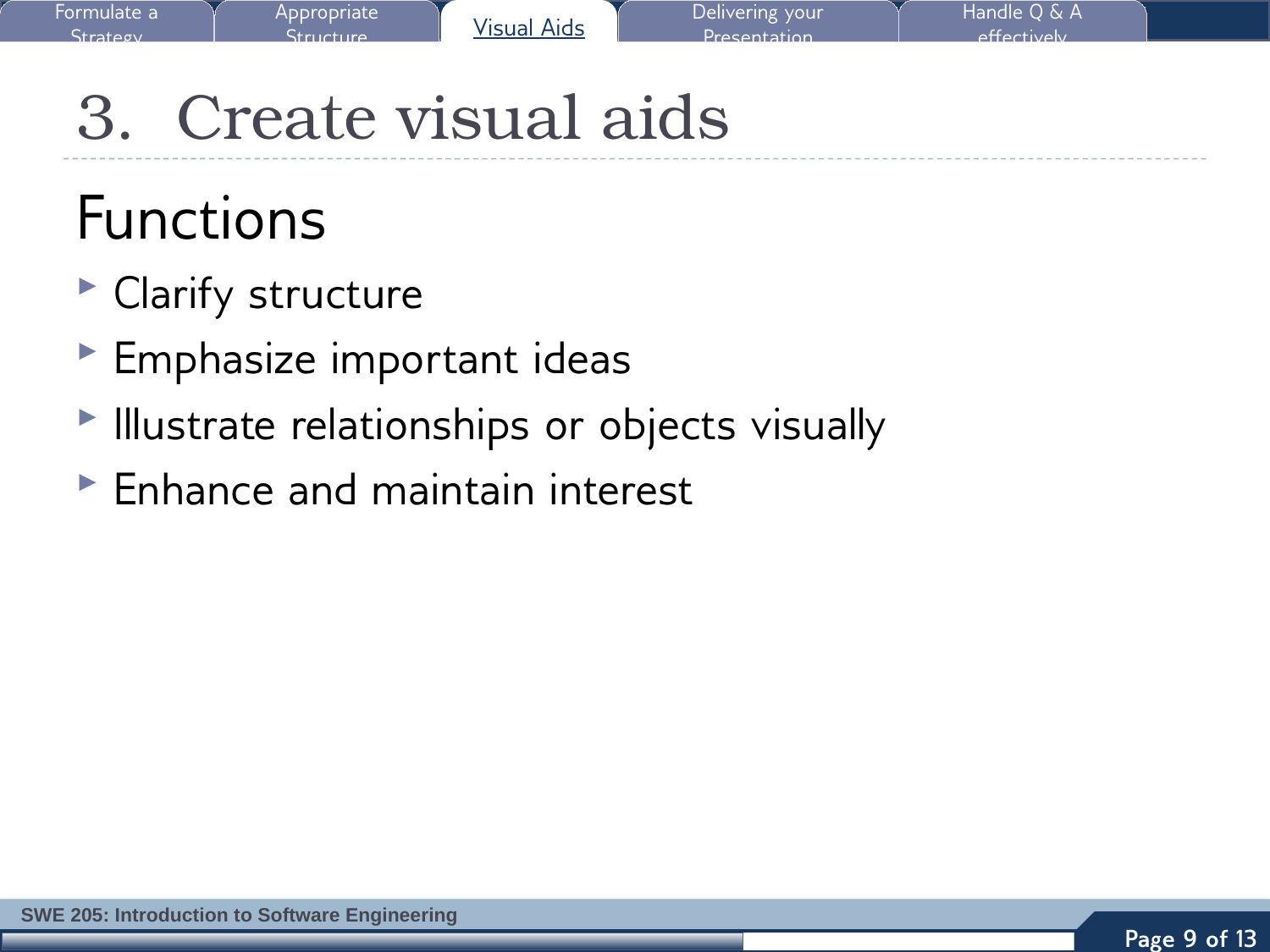

Formulate a Strategy
Appropriate Structure
Visual Aids
Delivering your Presentation
Handle Q & A effectively
# 3.  Create visual aids
Functions
Clarify structure
Emphasize important ideas
Illustrate relationships or objects visually
Enhance and maintain interest
9
Page 9 of 13